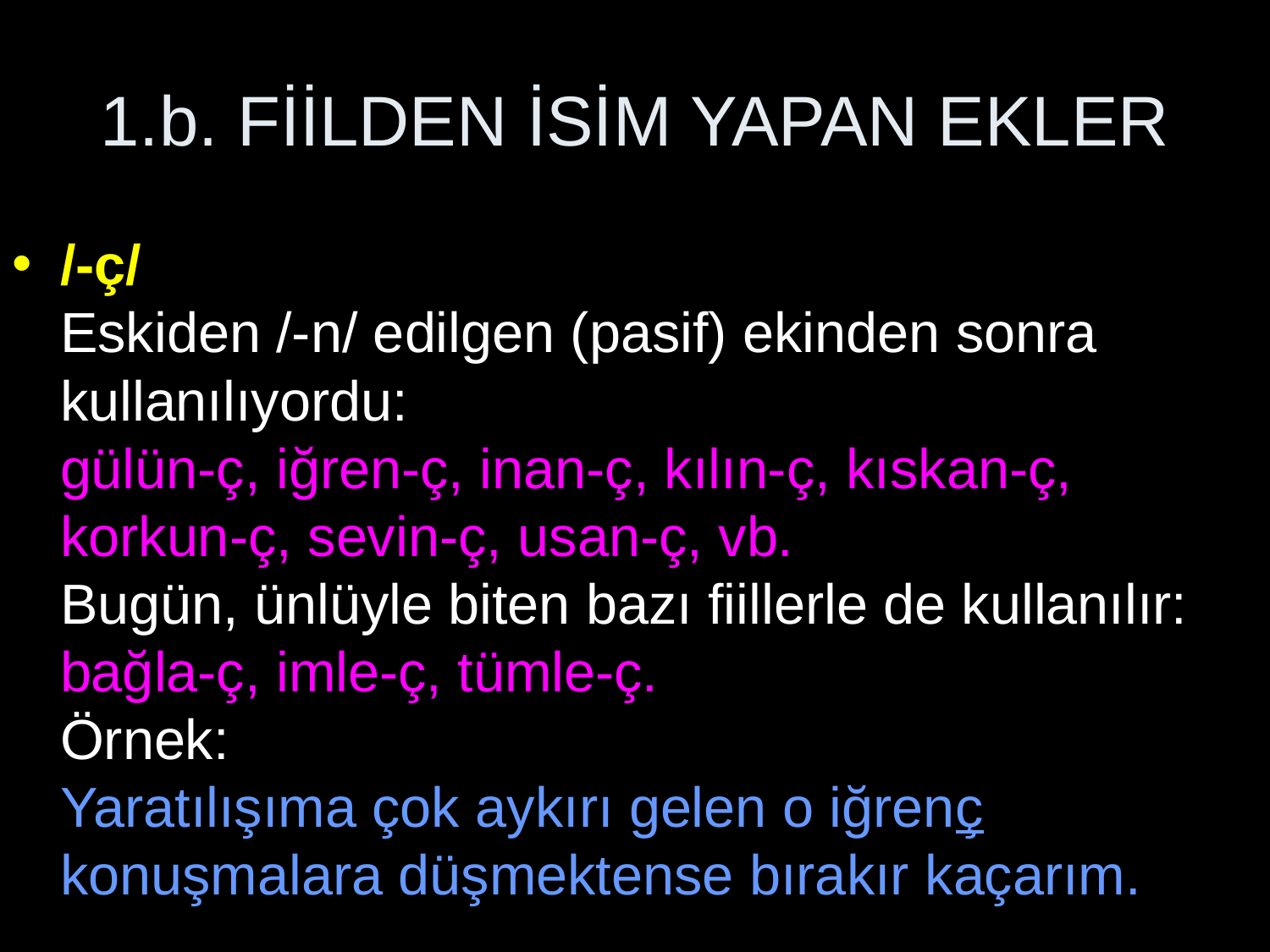

# 1.b. FİİLDEN İSİM YAPAN EKLER
/-ç/
Eskiden /-n/ edilgen (pasif) ekinden sonra kullanılıyordu:
gülün-ç, iğren-ç, inan-ç, kılın-ç, kıskan-ç, korkun-ç, sevin-ç, usan-ç, vb.
Bugün, ünlüyle biten bazı fiillerle de kullanılır:
bağla-ç, imle-ç, tümle-ç.
Örnek:
Yaratılışıma çok aykırı gelen o iğrenç konuşmalara düşmektense bırakır kaçarım.